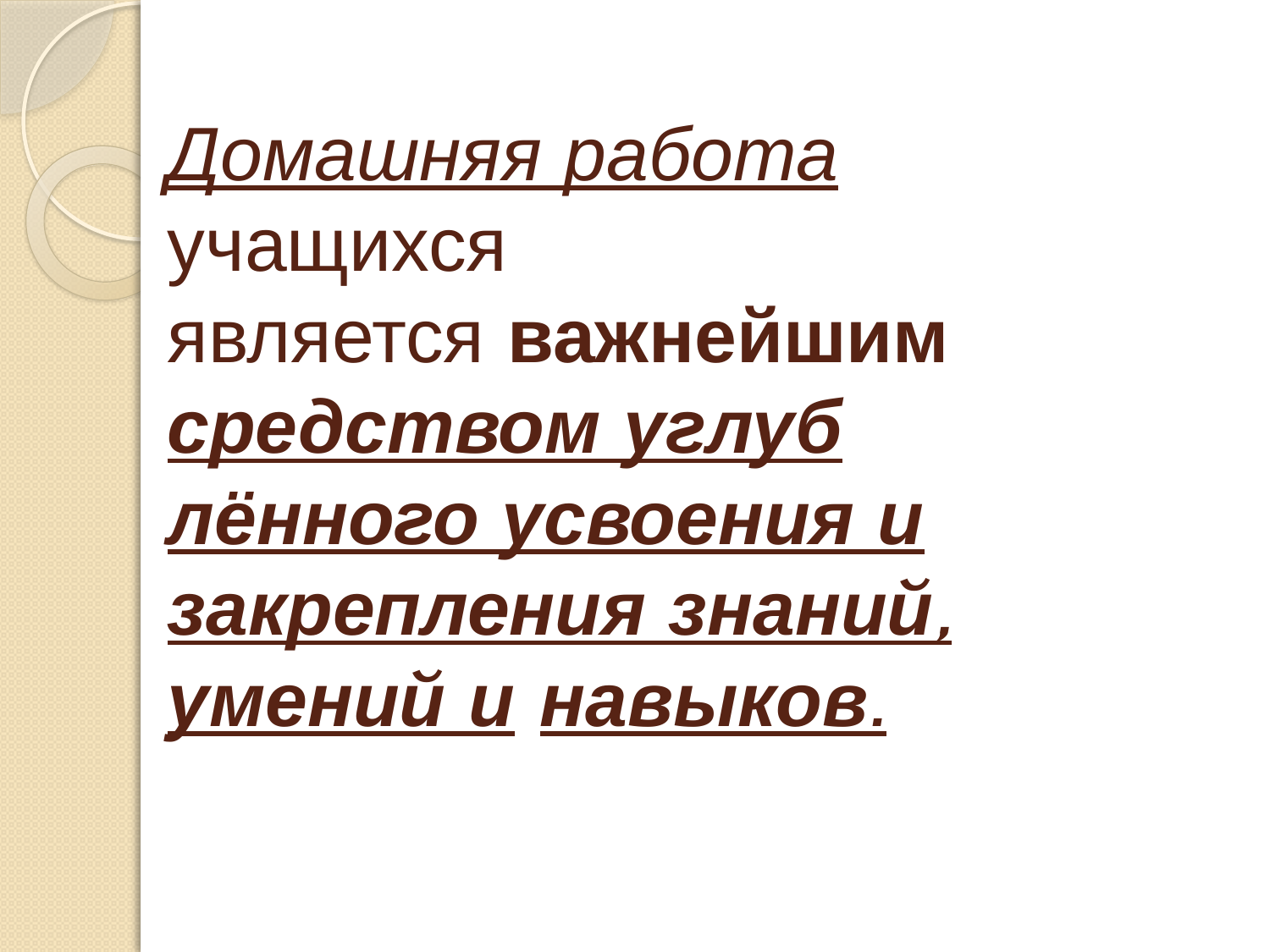

# Домашняя работа учащихся является важнейшим  средством углуб­лённого усвоения и закрепления знаний, умений и навыков.